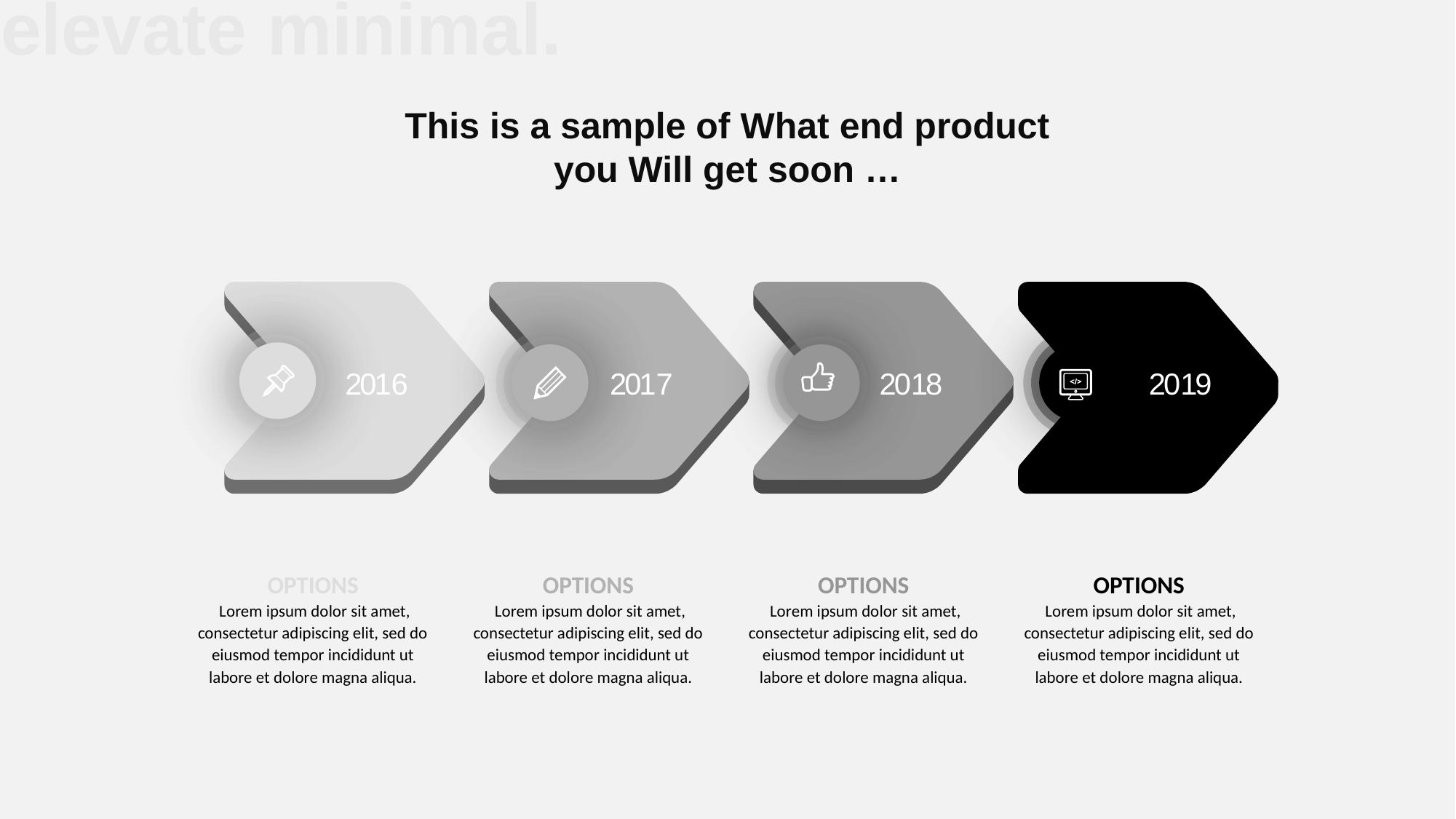

elevate minimal.
This is a sample of What end product you Will get soon …

2016
2017
2018
2019

OPTIONS
 Lorem ipsum dolor sit amet, consectetur adipiscing elit, sed do eiusmod tempor incididunt ut labore et dolore magna aliqua.
OPTIONS
 Lorem ipsum dolor sit amet, consectetur adipiscing elit, sed do eiusmod tempor incididunt ut labore et dolore magna aliqua.
OPTIONS
 Lorem ipsum dolor sit amet, consectetur adipiscing elit, sed do eiusmod tempor incididunt ut labore et dolore magna aliqua.
OPTIONS
 Lorem ipsum dolor sit amet, consectetur adipiscing elit, sed do eiusmod tempor incididunt ut labore et dolore magna aliqua.